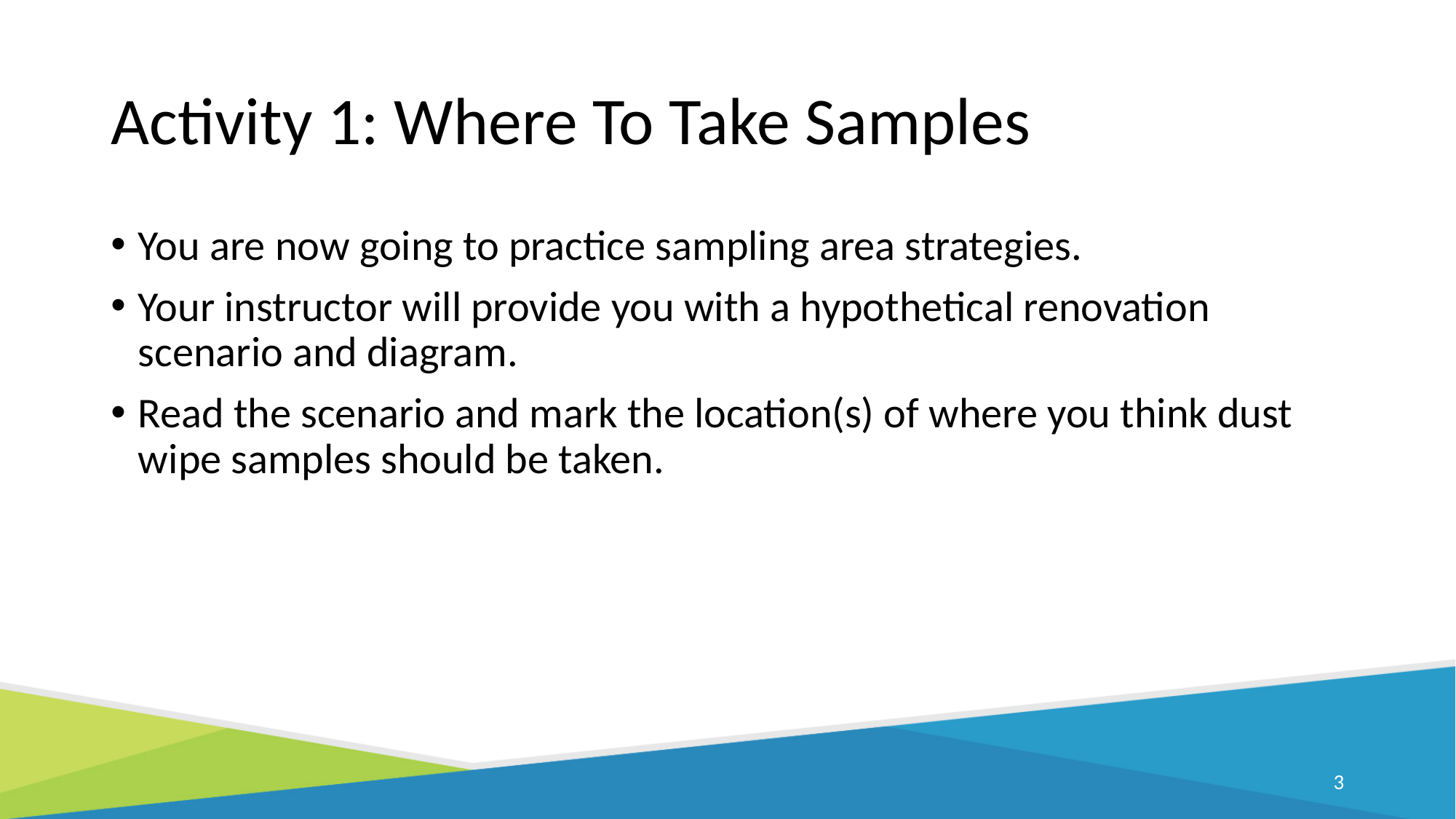

# Activity 1: Where To Take Samples
You are now going to practice sampling area strategies.
Your instructor will provide you with a hypothetical renovation scenario and diagram.
Read the scenario and mark the location(s) of where you think dust wipe samples should be taken.
3